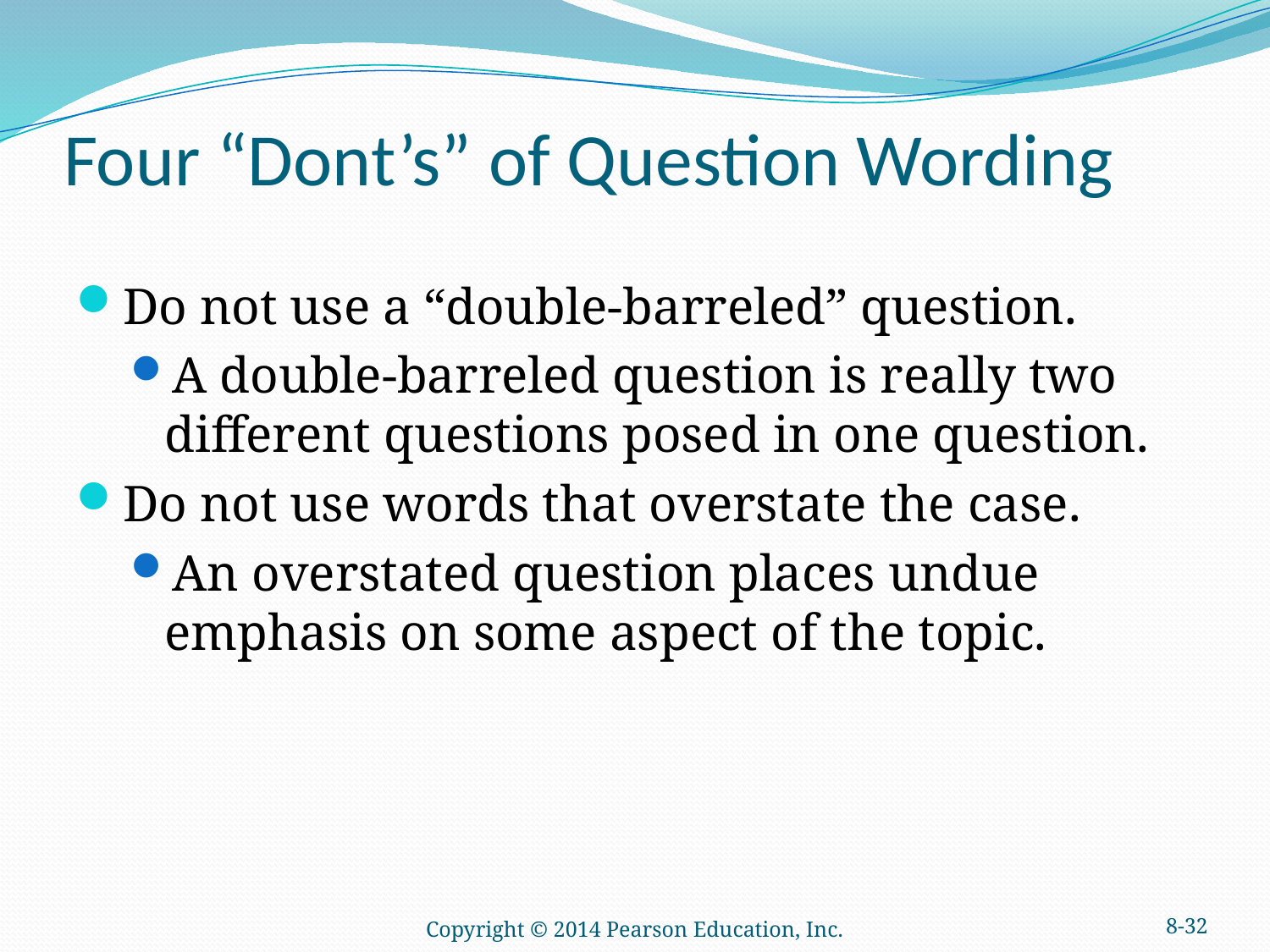

# Four “Dont’s” of Question Wording
Do not use a “double-barreled” question.
A double-barreled question is really two different questions posed in one question.
Do not use words that overstate the case.
An overstated question places undue emphasis on some aspect of the topic.